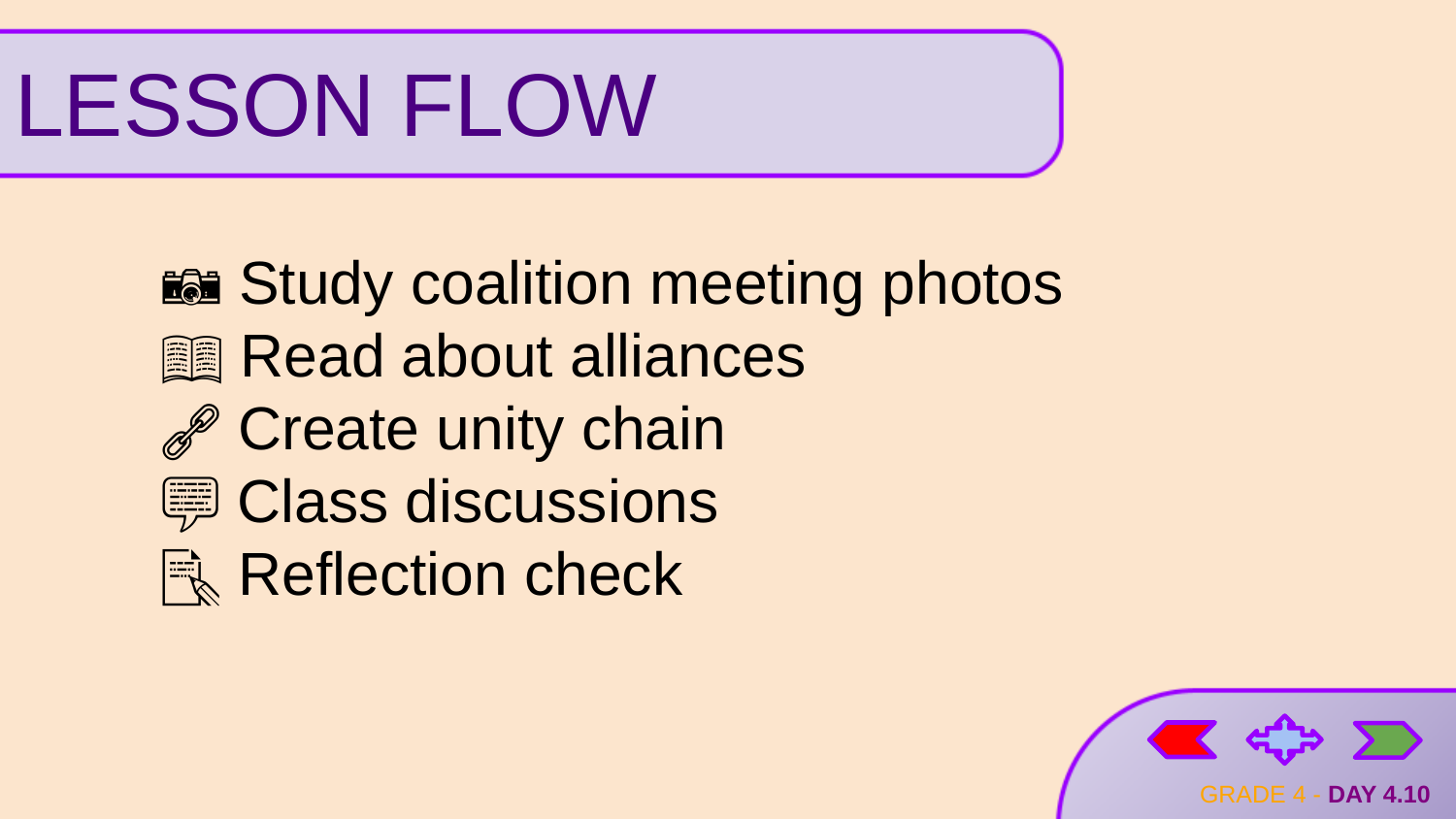

# LESSON FLOW

📷 Study coalition meeting photos
📖 Read about alliances
🔗 Create unity chain
💬 Class discussions
📝 Reflection check

GRADE 4 - DAY 4.10